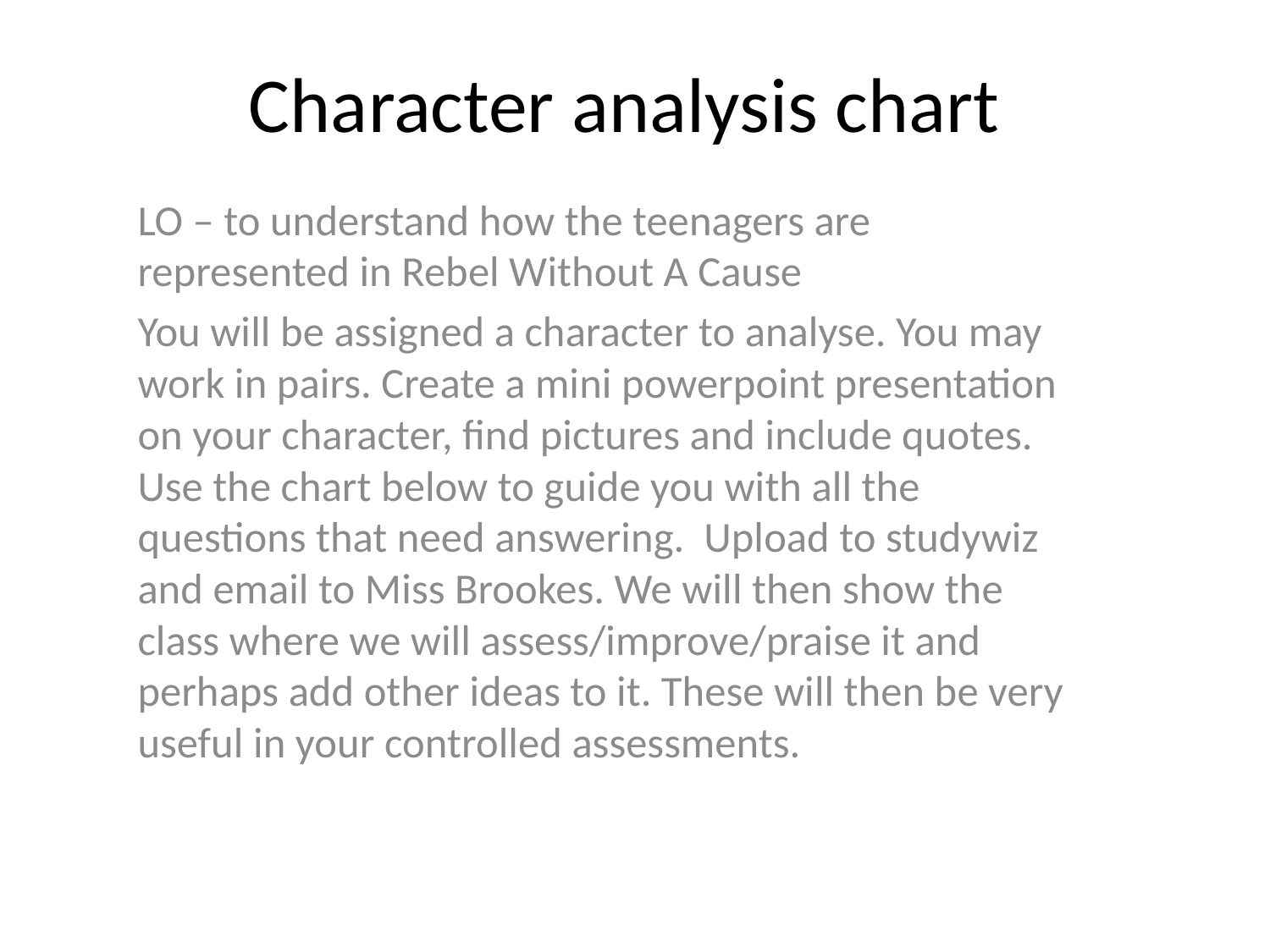

# Character analysis chart
LO – to understand how the teenagers are represented in Rebel Without A Cause
You will be assigned a character to analyse. You may work in pairs. Create a mini powerpoint presentation on your character, find pictures and include quotes. Use the chart below to guide you with all the questions that need answering.  Upload to studywiz and email to Miss Brookes. We will then show the class where we will assess/improve/praise it and perhaps add other ideas to it. These will then be very useful in your controlled assessments.